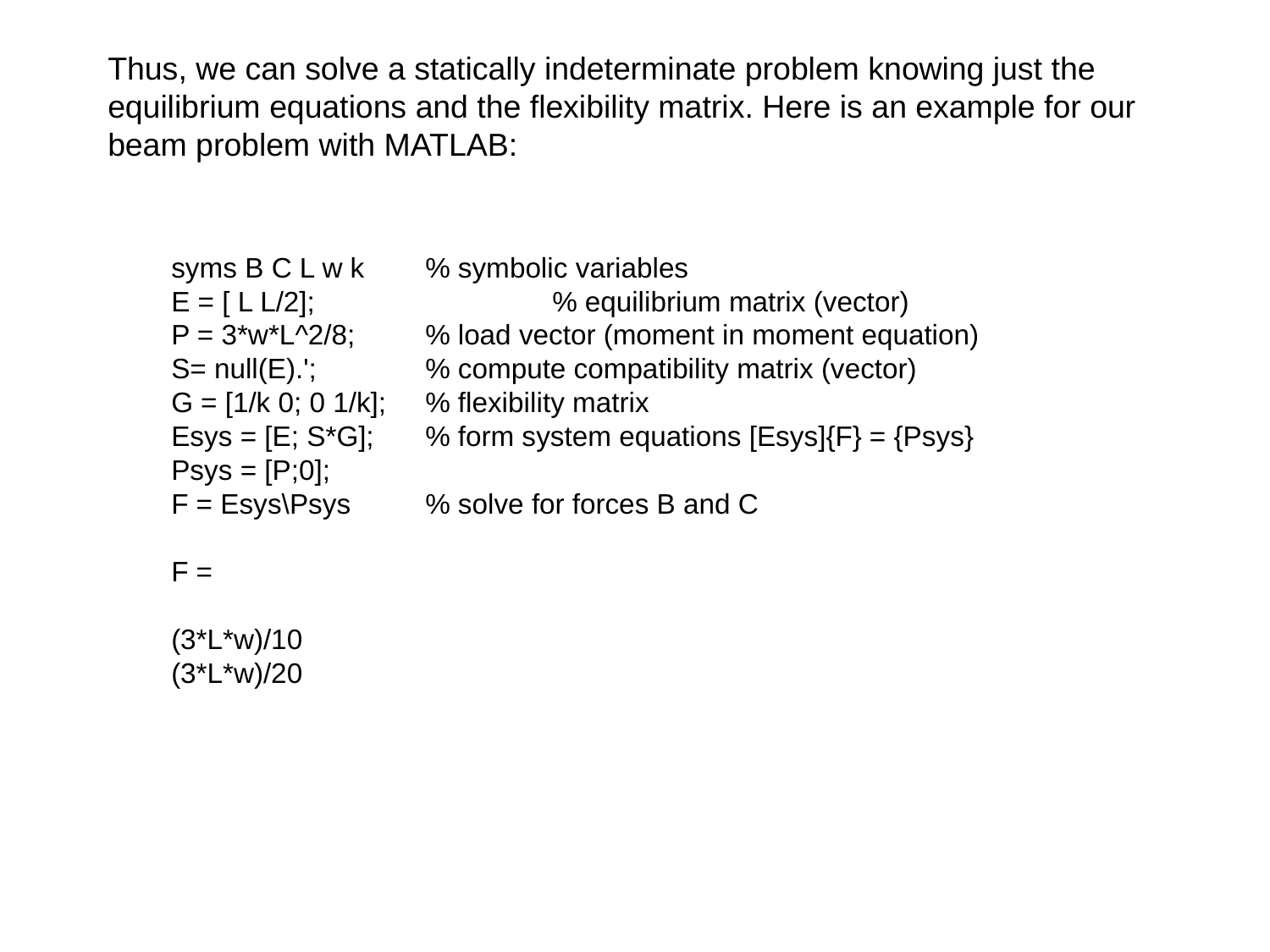

Thus, we can solve a statically indeterminate problem knowing just the equilibrium equations and the flexibility matrix. Here is an example for our beam problem with MATLAB:
syms B C L w k	% symbolic variables
E = [ L L/2];		% equilibrium matrix (vector)
P = 3*w*L^2/8;	% load vector (moment in moment equation)
S= null(E).';	% compute compatibility matrix (vector)
G = [1/k 0; 0 1/k];	% flexibility matrix
Esys = [E; S*G];	% form system equations [Esys]{F} = {Psys}
Psys = [P;0];
F = Esys\Psys	% solve for forces B and C

F =

(3*L*w)/10
(3*L*w)/20